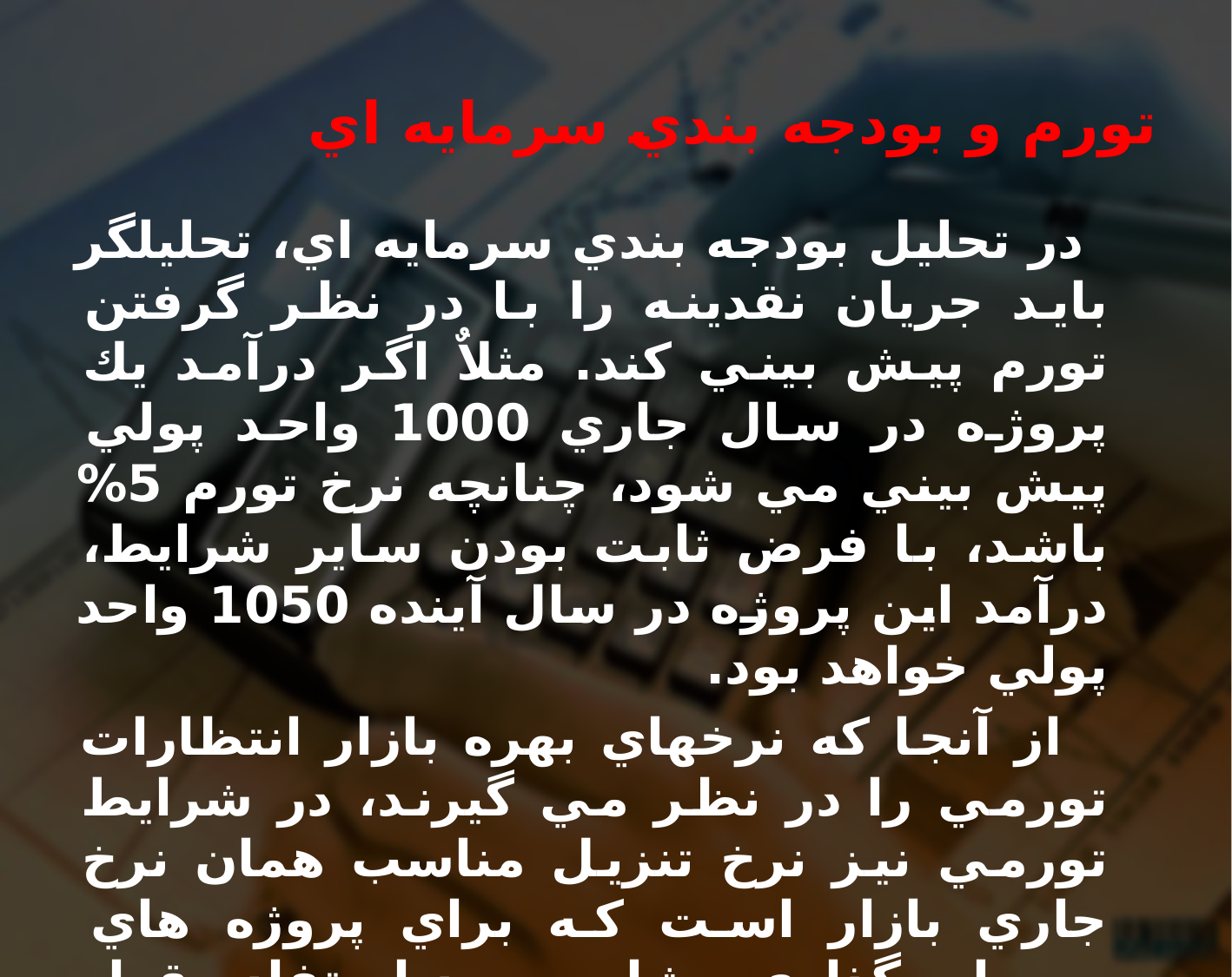

# تورم و بودجه بندي سرمايه اي
    در تحليل بودجه بندي سرمايه اي، تحليلگر بايد جريان نقدينه را با در نظر گرفتن تورم پيش بيني كند. مثلاٌ اگر درآمد يك پروژه در سال جاري 1000 واحد پولي پيش بيني مي شود، چنانچه نرخ تورم 5% باشد، با فرض ثابت بودن ساير شرايط، درآمد اين پروژه در سال آينده 1050 واحد پولي خواهد بود.
    از آنجا كه نرخهاي بهره بازار انتظارات تورمي را در نظر مي گيرند، در شرايط تورمي نيز نرخ تنزيل مناسب همان نرخ جاري بازار است كه براي پروژه هاي سرمايه گذاري مشابه مورد استفاده قرار مي گيرد.